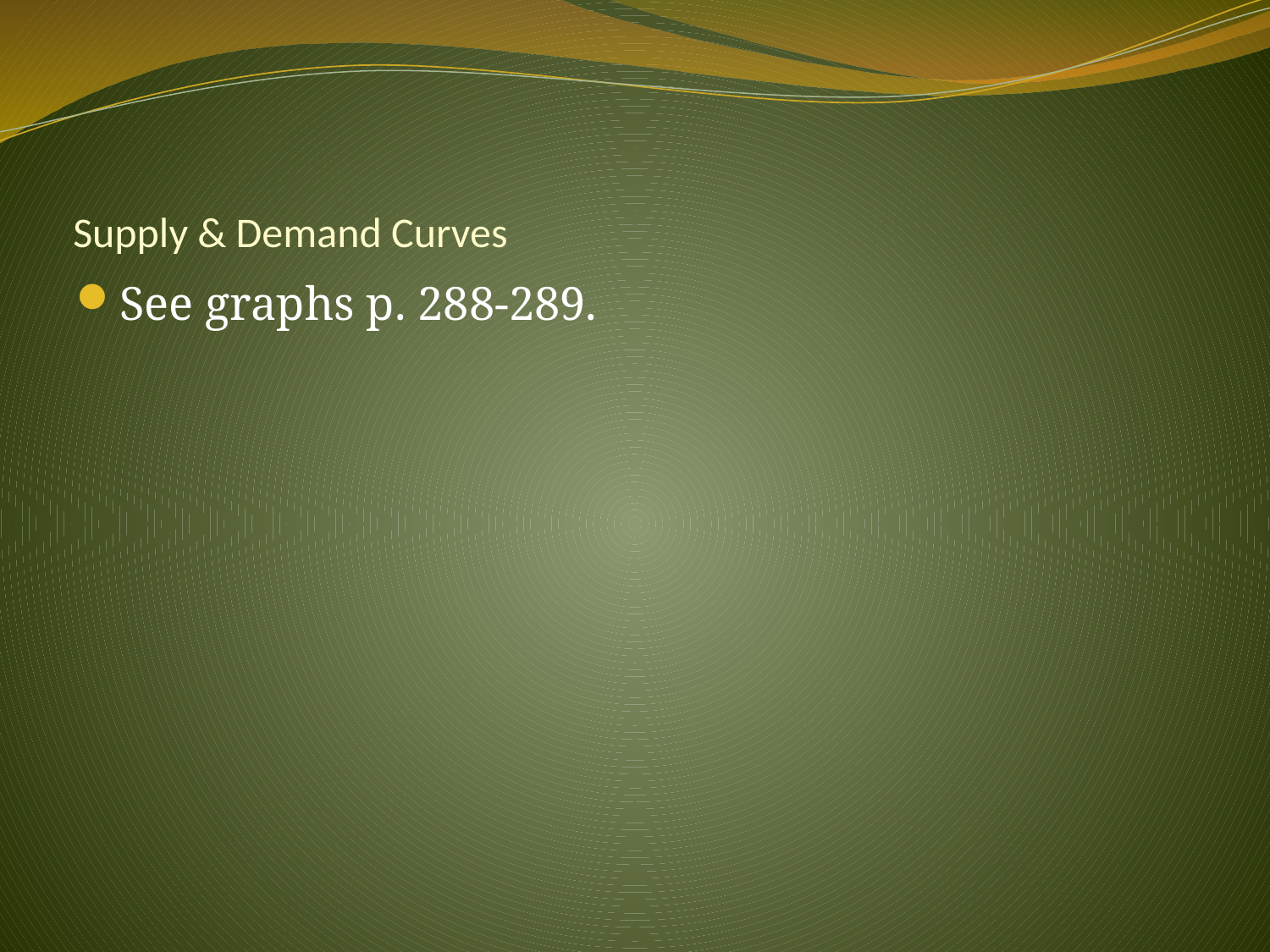

# Supply & Demand Curves
See graphs p. 288-289.